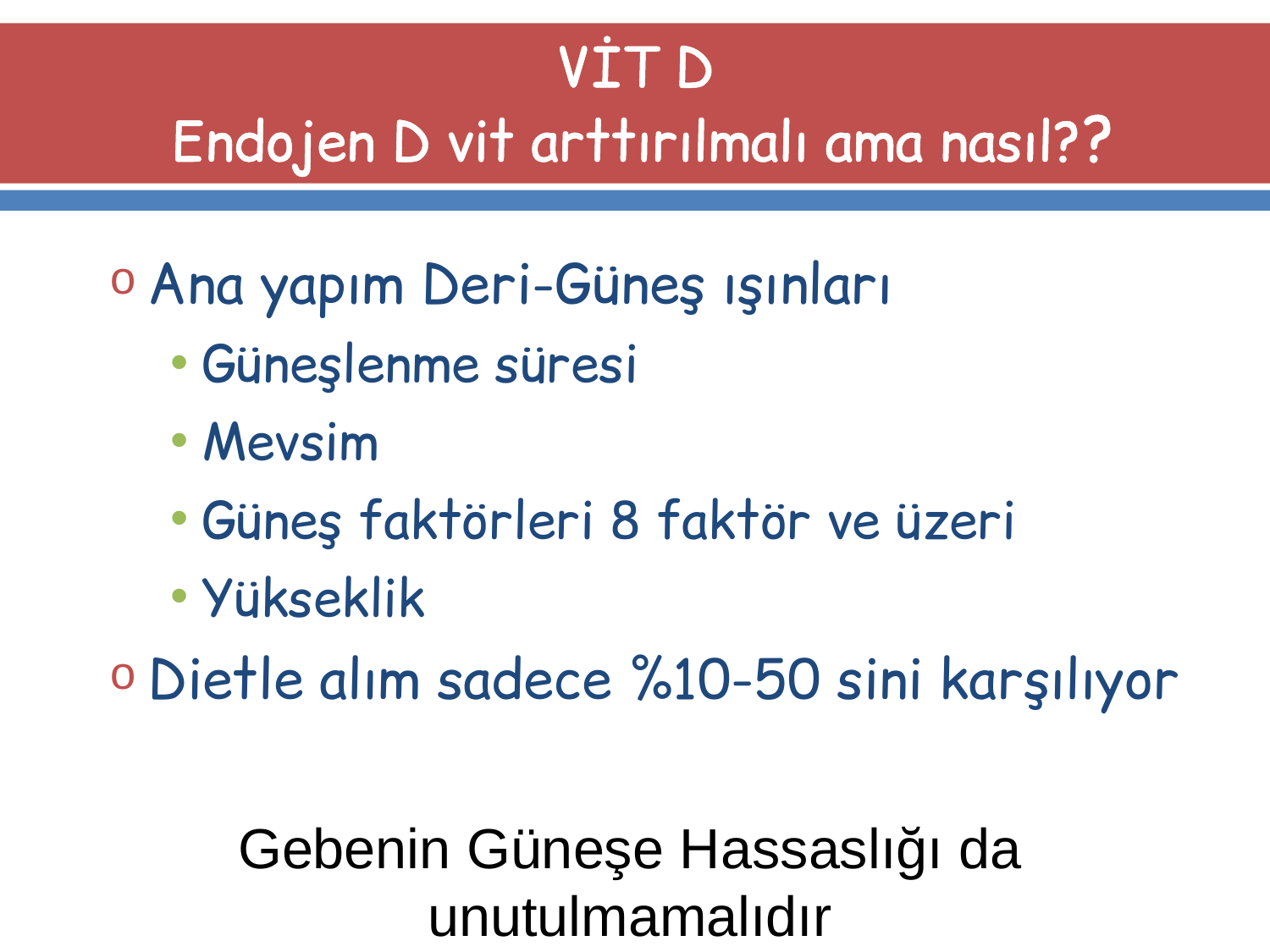

# VİT D Endojen D vit arttırılmalı ama nasıl??
Ana yapım Deri-Güneş ışınları
Güneşlenme süresi
Mevsim
Güneş faktörleri 8 faktör ve üzeri
Yükseklik
Dietle alım sadece %10-50 sini karşılıyor

Gebenin Güneşe Hassaslığı da unutulmamalıdır